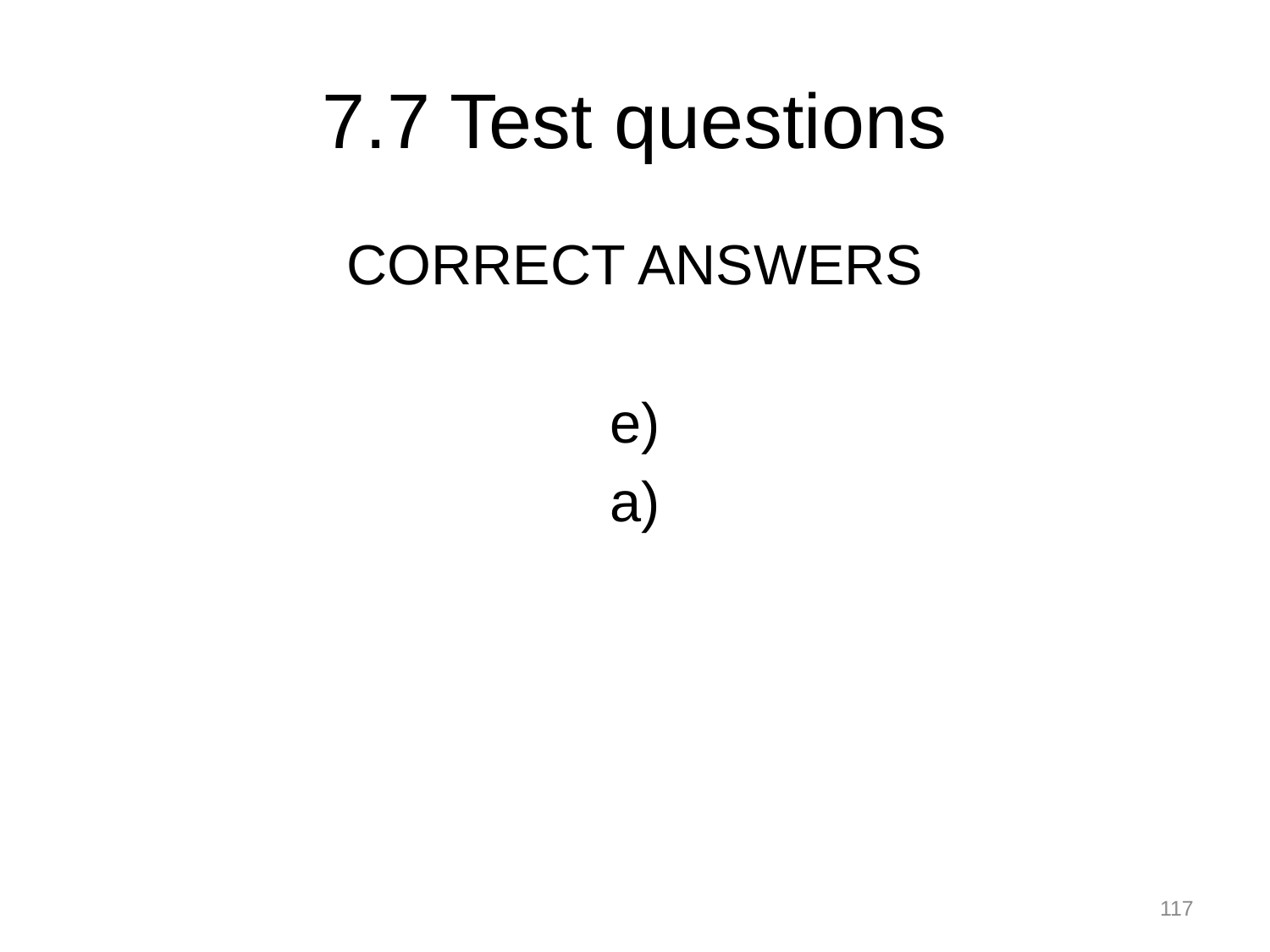

# 7.7 Test questions
CORRECT ANSWERS

e)
a)

117